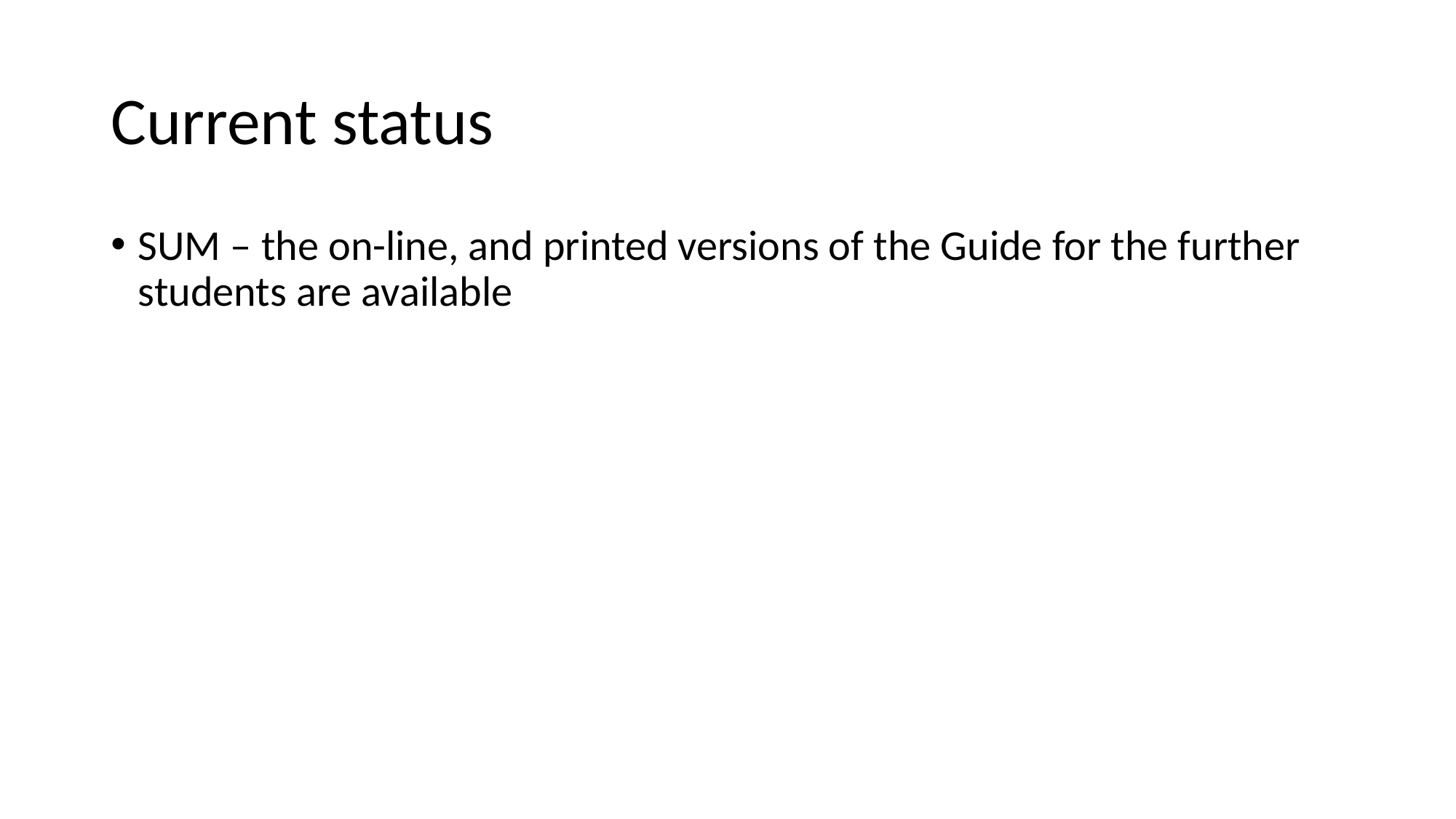

# Current status
SUM – the on-line, and printed versions of the Guide for the further students are available